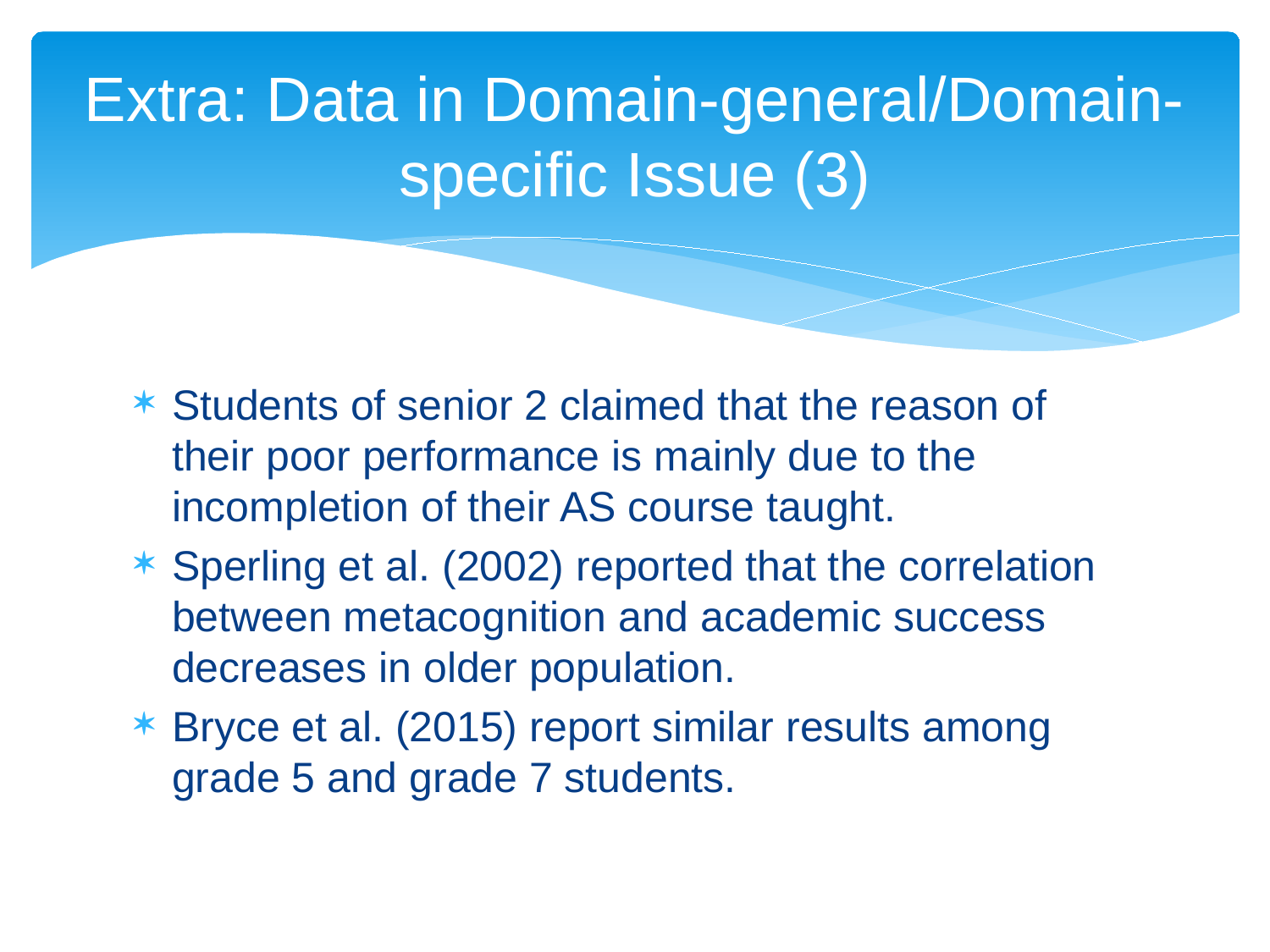

# Extra: Data in Domain-general/Domain-specific Issue (3)
Students of senior 2 claimed that the reason of their poor performance is mainly due to the incompletion of their AS course taught.
Sperling et al. (2002) reported that the correlation between metacognition and academic success decreases in older population.
Bryce et al. (2015) report similar results among grade 5 and grade 7 students.